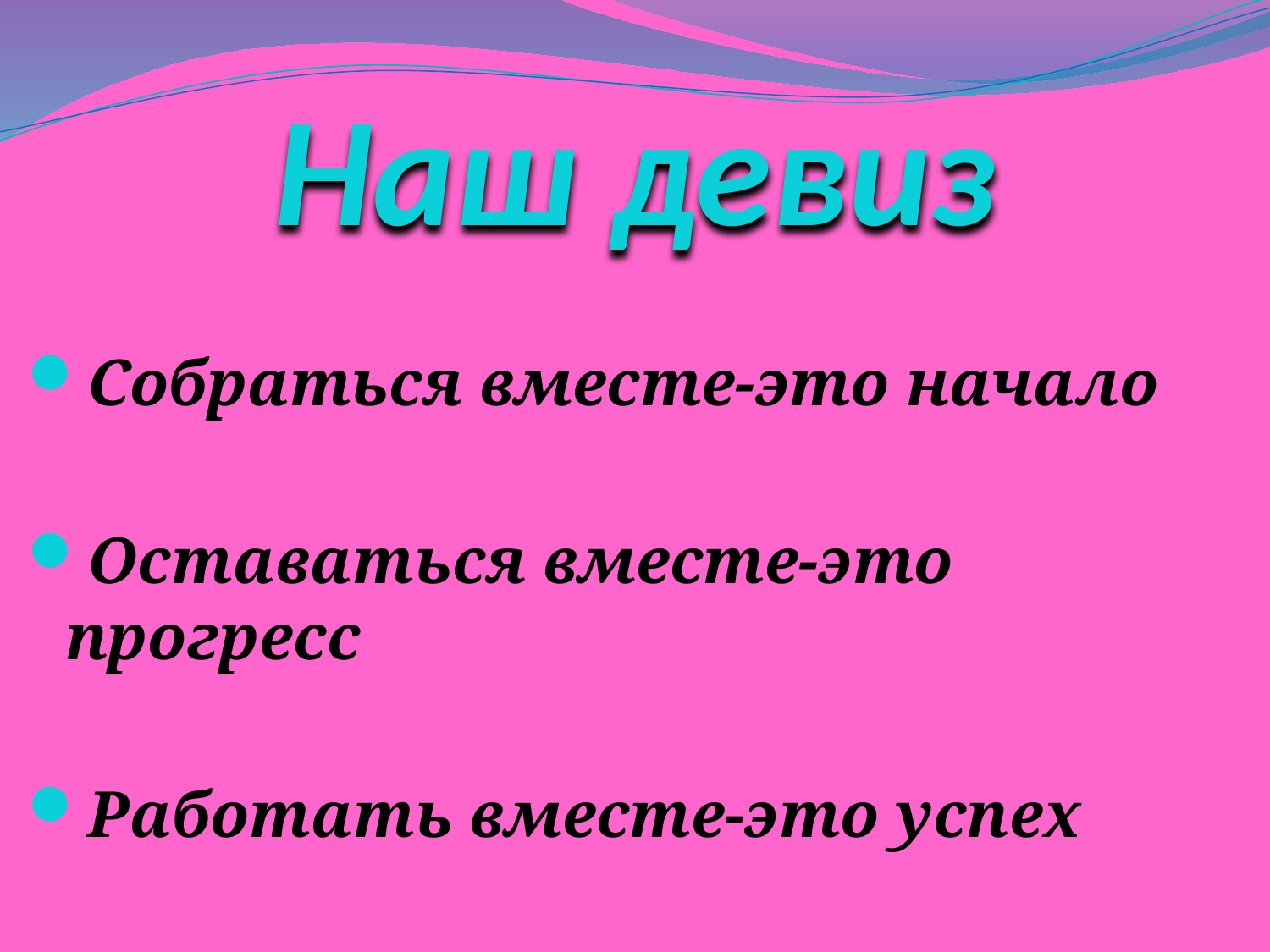

# Наш девиз
Собраться вместе-это начало

Оставаться вместе-это прогресс

Работать вместе-это успех